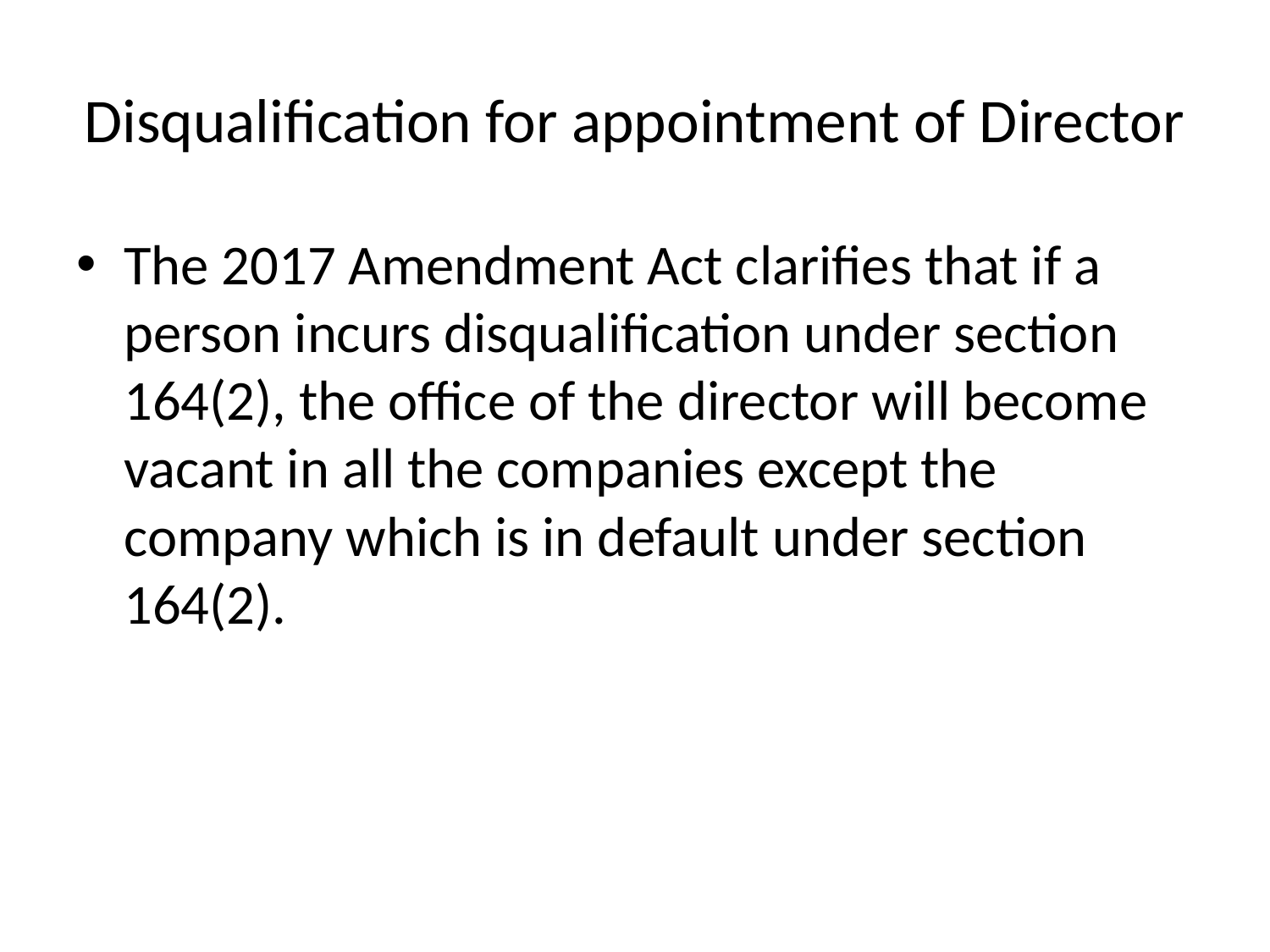

# Disqualification for appointment of Director
The 2017 Amendment Act clarifies that if a person incurs disqualification under section 164(2), the office of the director will become vacant in all the companies except the company which is in default under section 164(2).